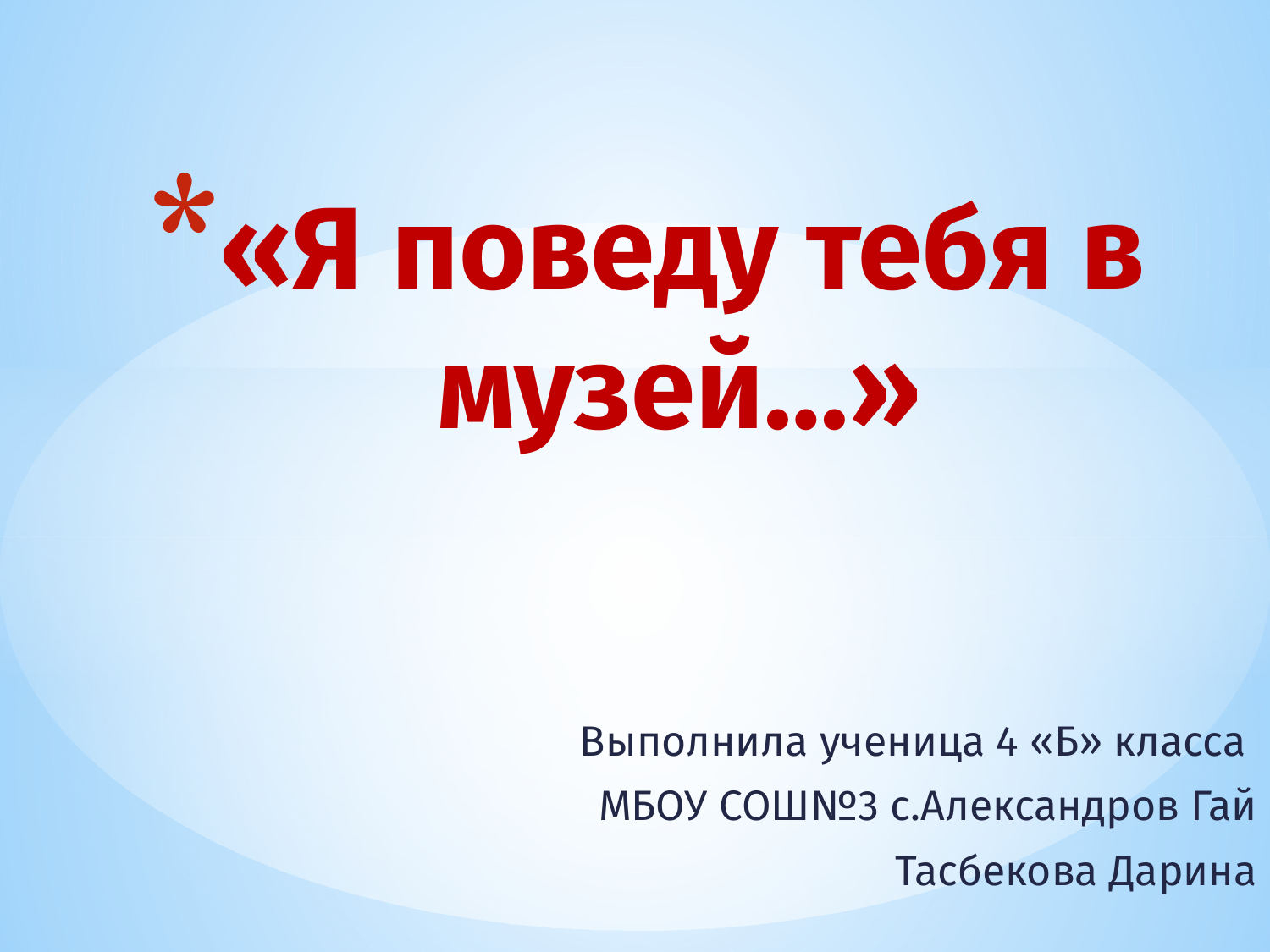

# «Я поведу тебя в музей…»
Выполнила ученица 4 «Б» класса
МБОУ СОШ№3 с.Александров Гай
Тасбекова Дарина